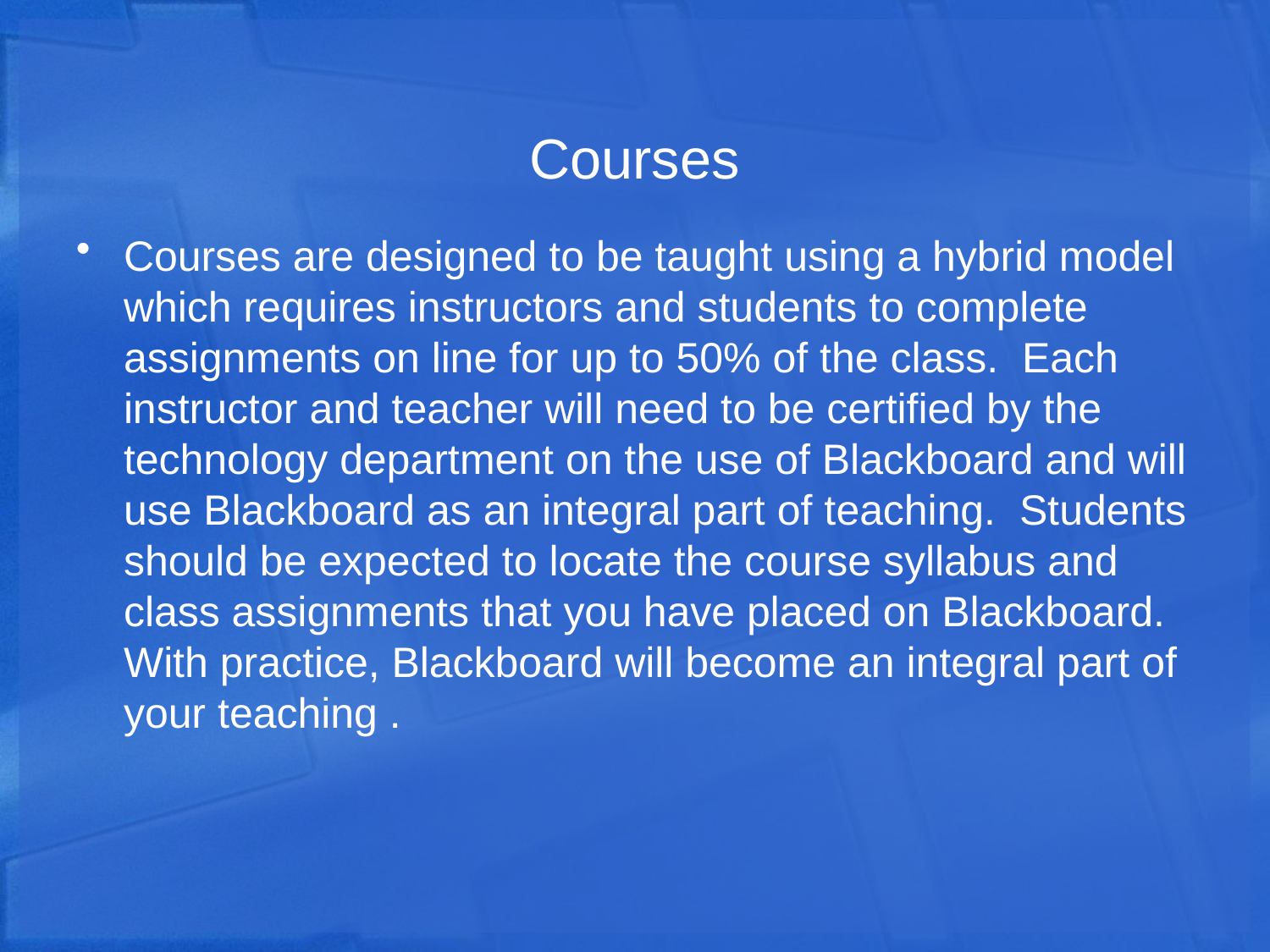

# Courses
Courses are designed to be taught using a hybrid model which requires instructors and students to complete assignments on line for up to 50% of the class.  Each instructor and teacher will need to be certified by the technology department on the use of Blackboard and will use Blackboard as an integral part of teaching.  Students should be expected to locate the course syllabus and class assignments that you have placed on Blackboard. With practice, Blackboard will become an integral part of your teaching .